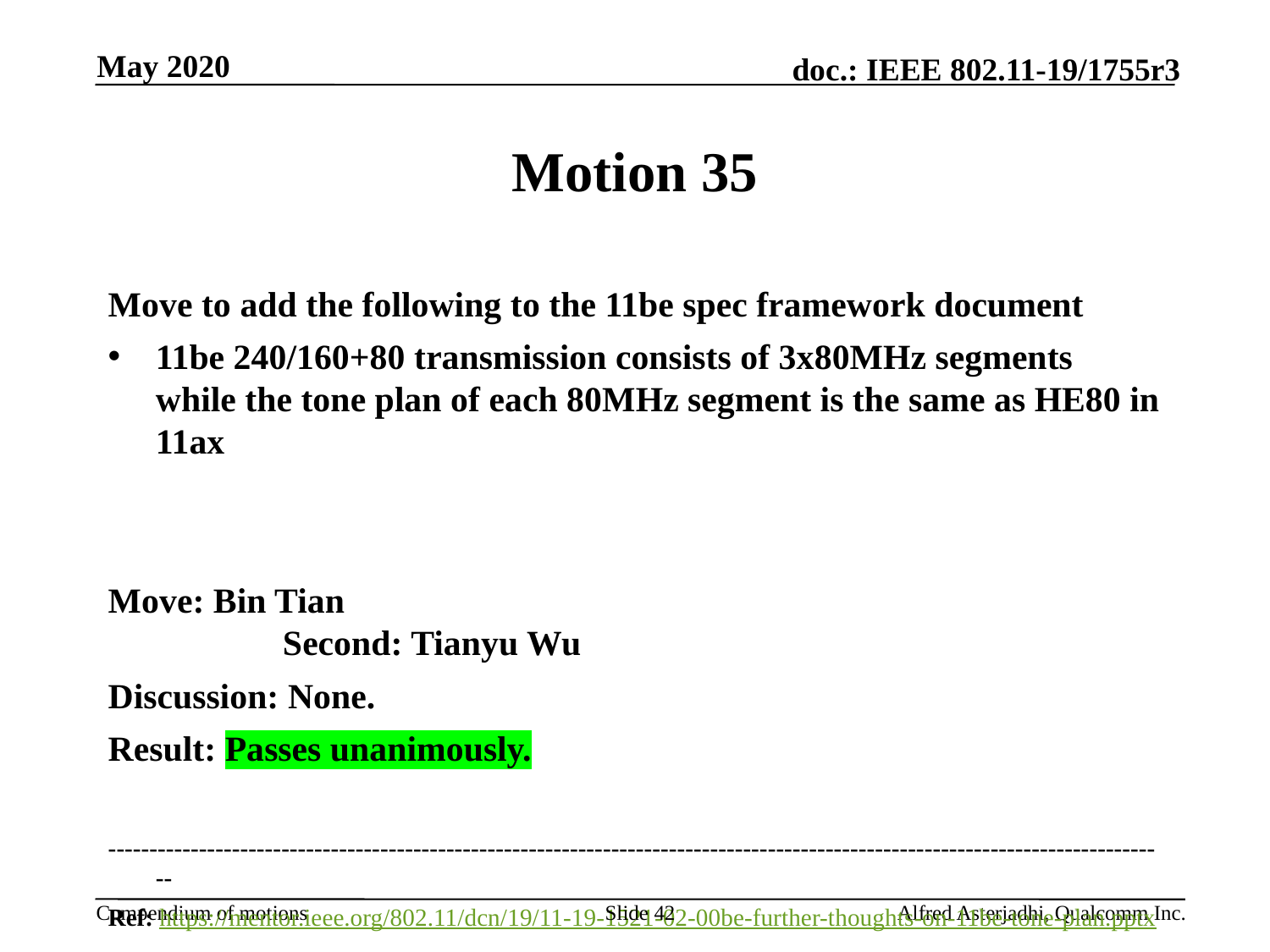

May 2020
# Motion 35
Move to add the following to the 11be spec framework document
11be 240/160+80 transmission consists of 3x80MHz segments while the tone plan of each 80MHz segment is the same as HE80 in 11ax

Move: Bin Tian							Second: Tianyu Wu
Discussion: None.
Result: Passes unanimously.

---------------------------------------------------------------------------------------------------------------------------------
Ref: https://mentor.ieee.org/802.11/dcn/19/11-19-1521-02-00be-further-thoughts-on-11be-tone-plan.pptx
Slide 42
Alfred Asterjadhi, Qualcomm Inc.